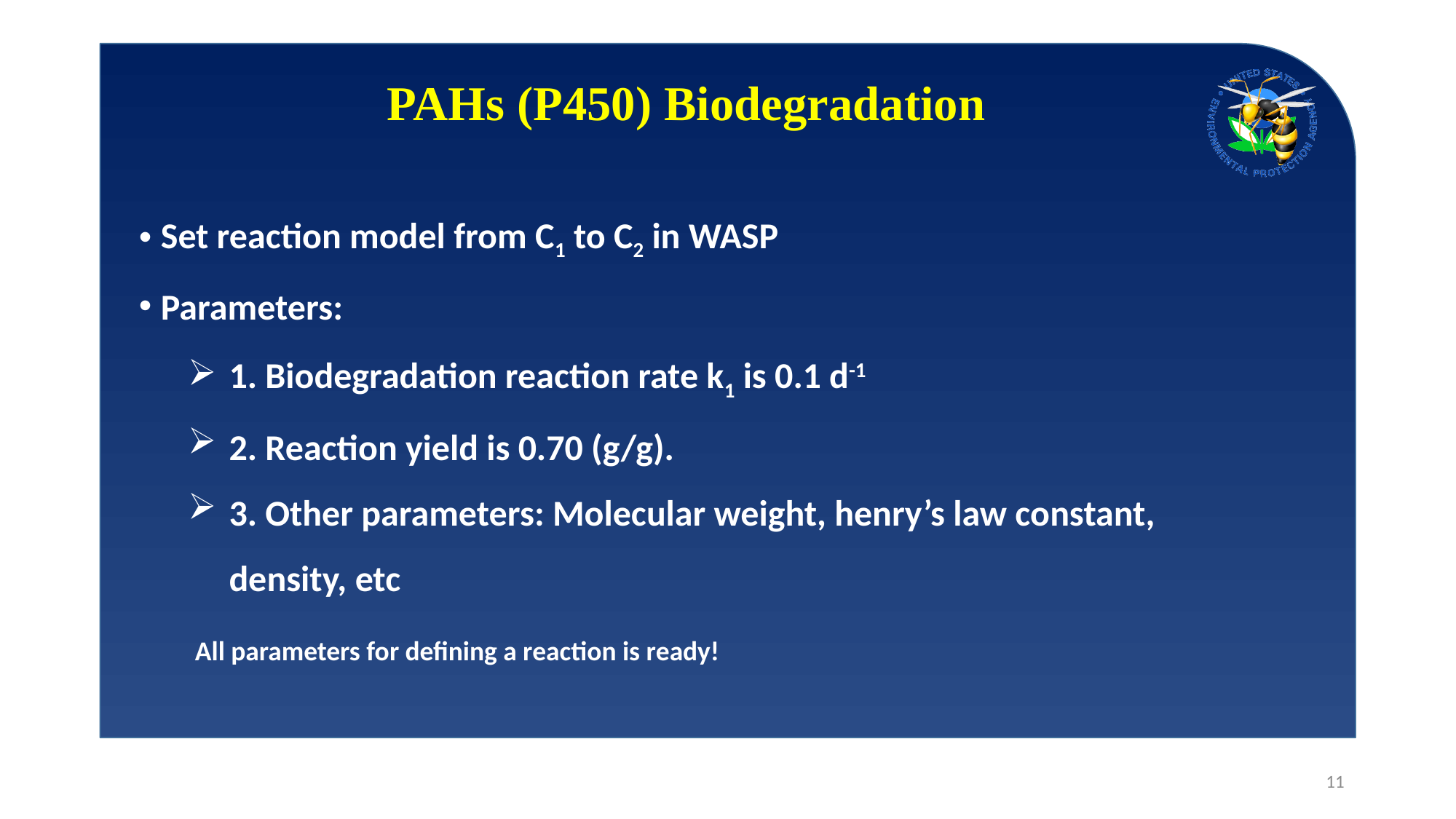

# PAHs (P450) Biodegradation
Set reaction model from C1 to C2 in WASP
Parameters:
1. Biodegradation reaction rate k1 is 0.1 d-1
2. Reaction yield is 0.70 (g/g).
3. Other parameters: Molecular weight, henry’s law constant, density, etc
All parameters for defining a reaction is ready!
11